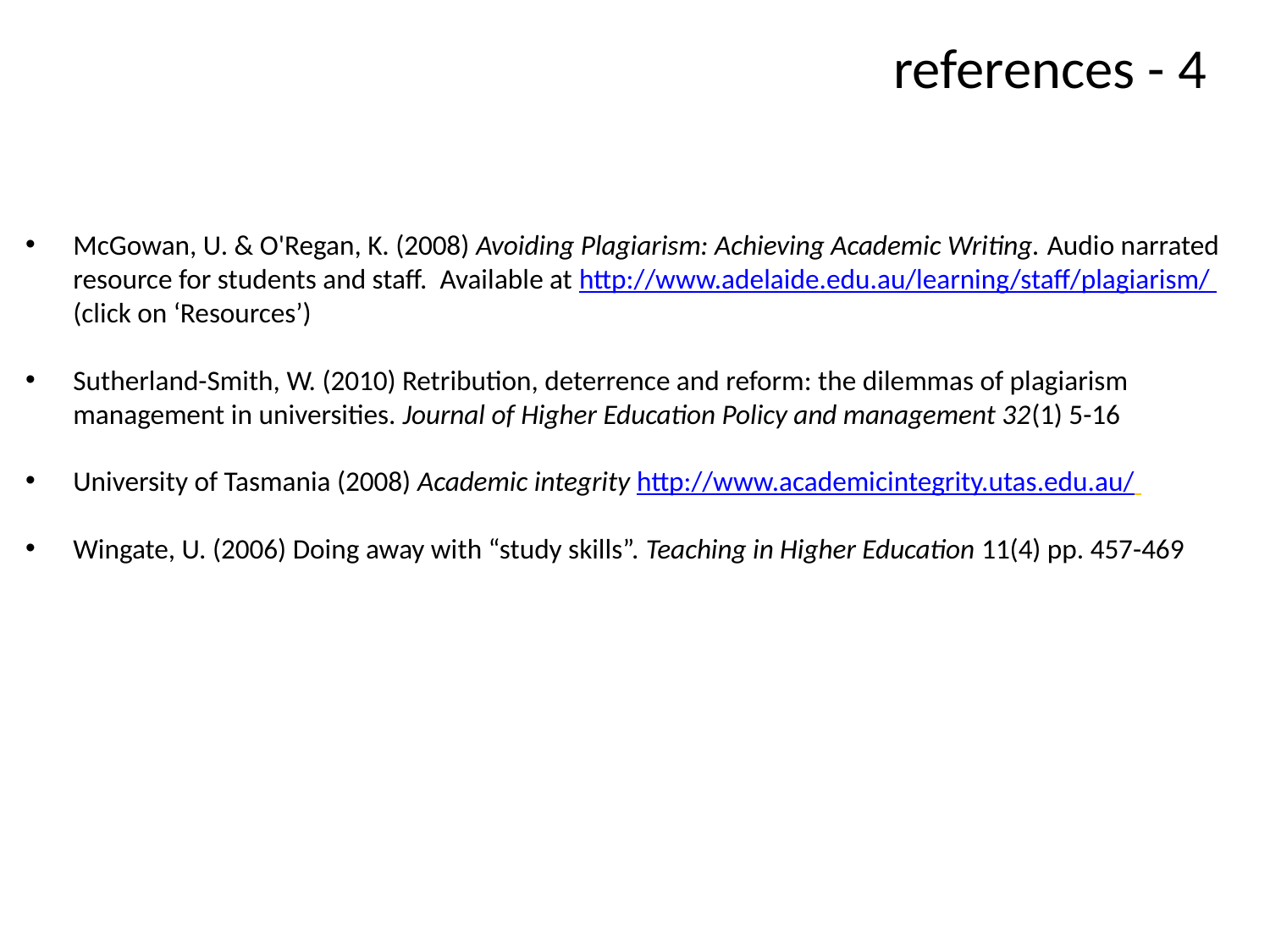

references - 4

McGowan, U. & O'Regan, K. (2008) Avoiding Plagiarism: Achieving Academic Writing. Audio narrated resource for students and staff.  Available at http://www.adelaide.edu.au/learning/staff/plagiarism/ (click on ‘Resources’)

Sutherland-Smith, W. (2010) Retribution, deterrence and reform: the dilemmas of plagiarism management in universities. Journal of Higher Education Policy and management 32(1) 5-16

University of Tasmania (2008) Academic integrity http://www.academicintegrity.utas.edu.au/

Wingate, U. (2006) Doing away with “study skills”. Teaching in Higher Education 11(4) pp. 457-469